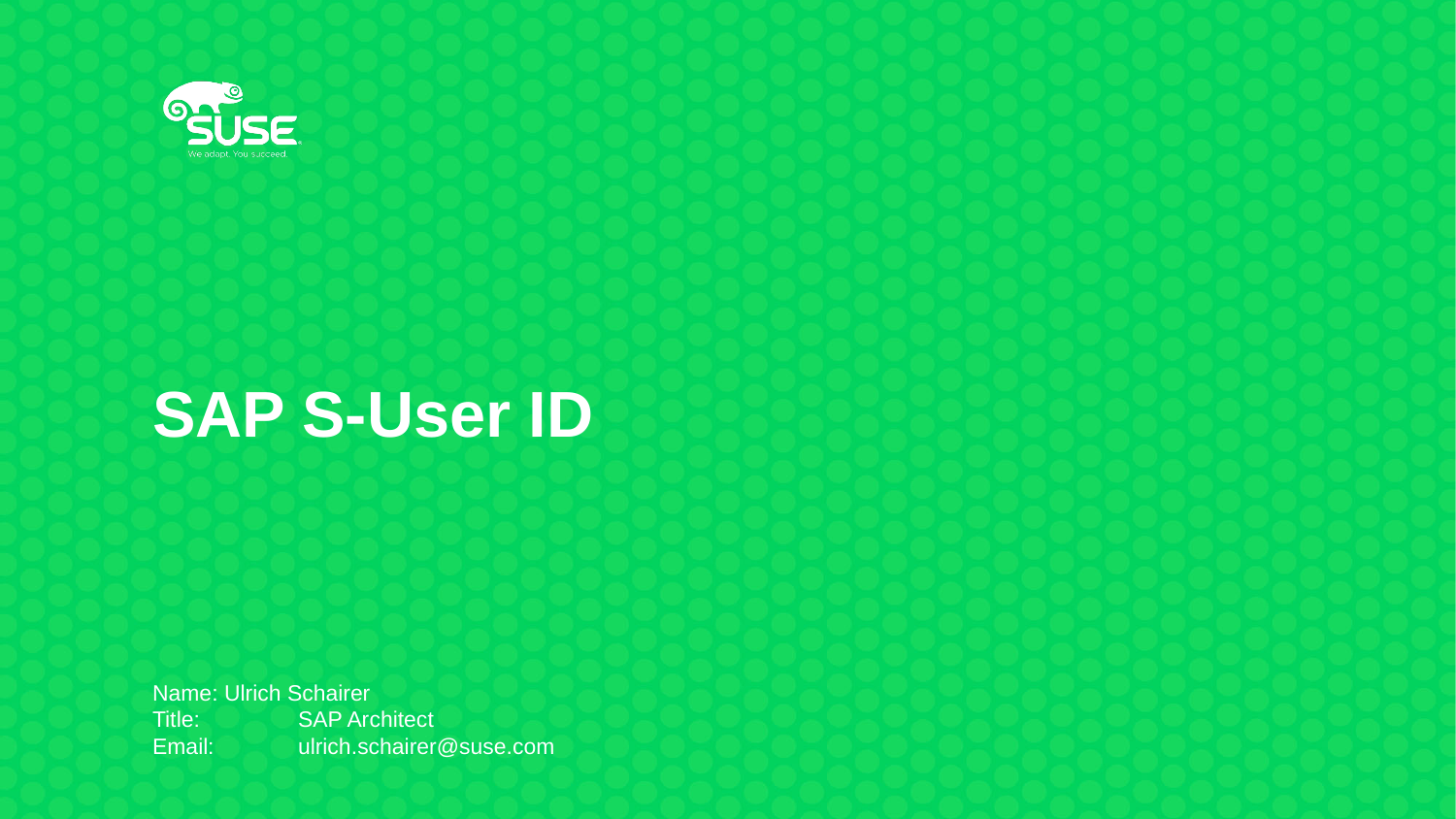

SAP S-User ID

Name: Ulrich Schairer
Title:	SAP Architect
Email:	ulrich.schairer@suse.com